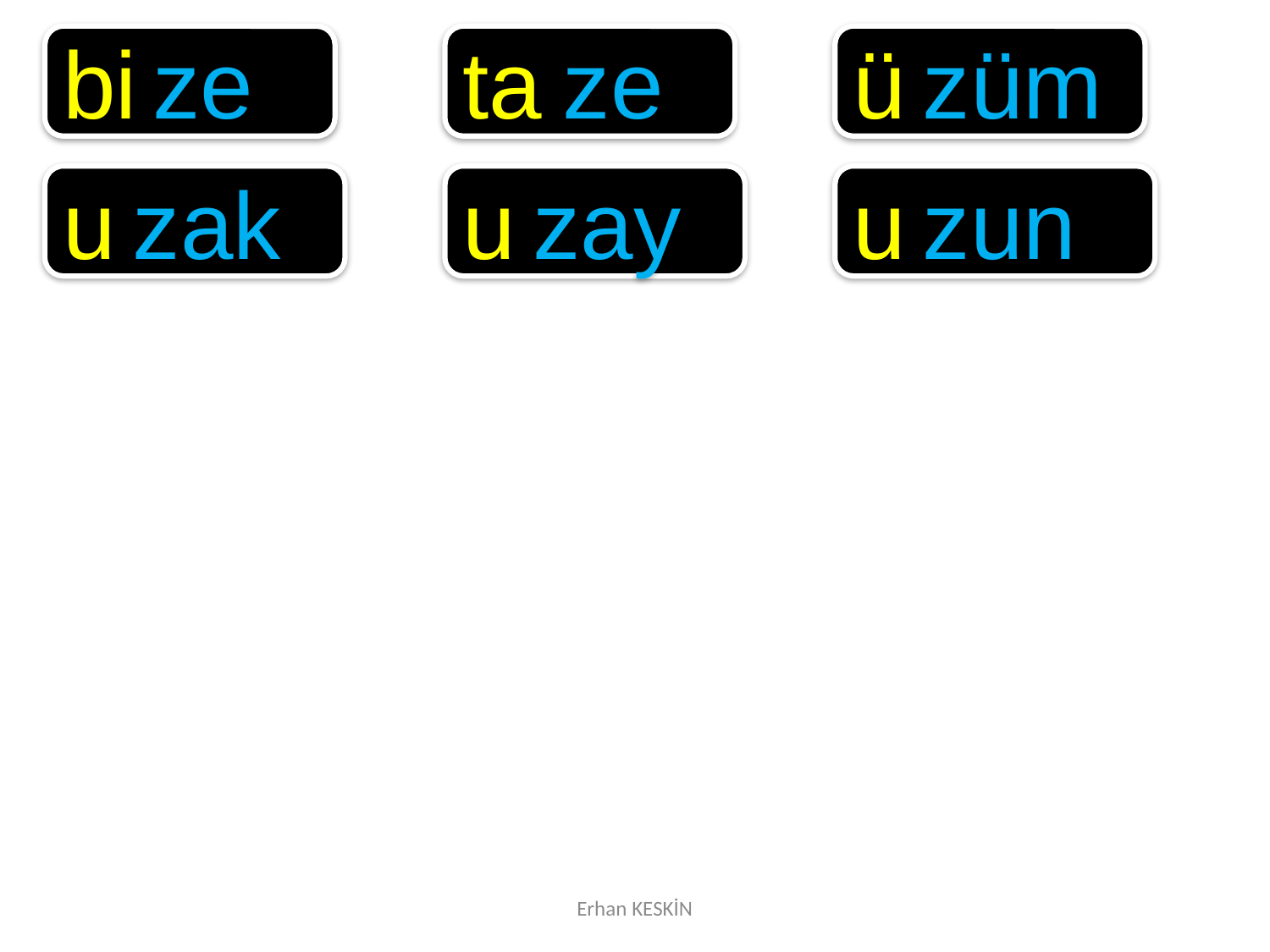

bi
ze
ta
ze
ü
züm
u
zak
u
zay
u
zun
Erhan KESKİN